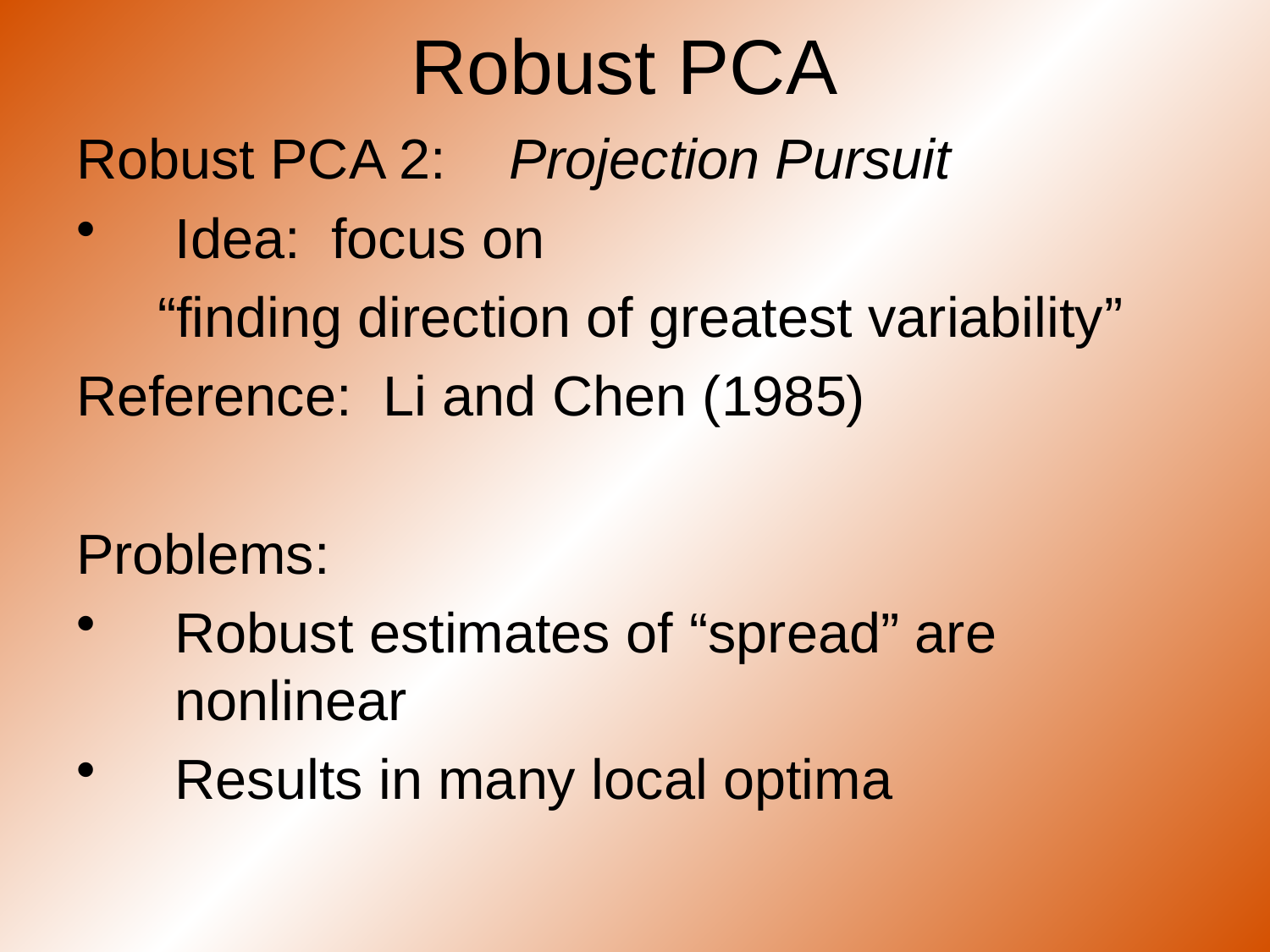

# Robust PCA
Robust PCA 2:    Projection Pursuit
Idea:  focus on
“finding direction of greatest variability”
Reference:  Li and Chen (1985)

Problems:
Robust estimates of “spread” are nonlinear
Results in many local optima